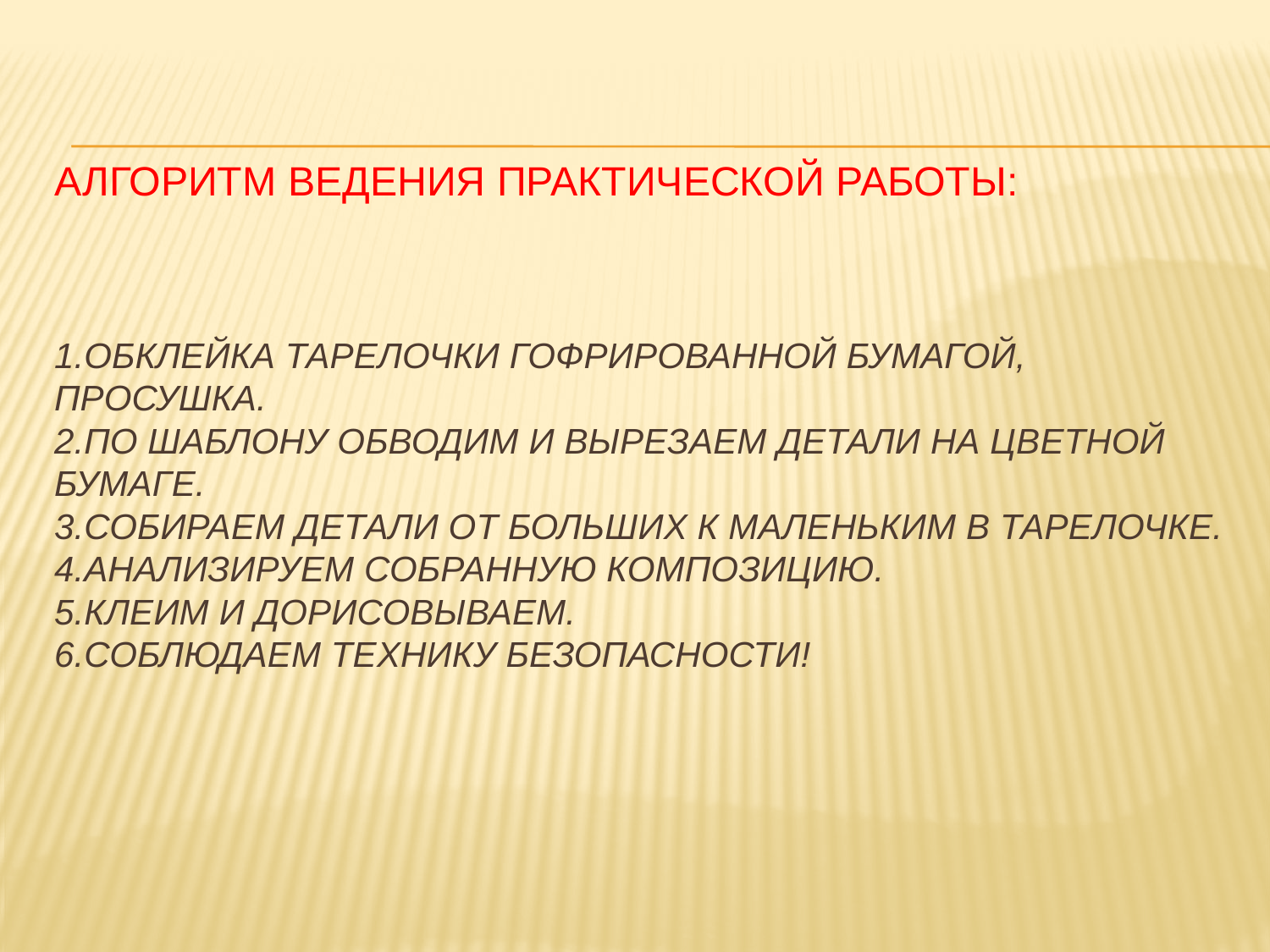

# Алгоритм ведения практической работы: 1.Обклейка тарелочки гофрированной бумагой, просушка. 2.По шаблону обводим и вырезаем детали на цветной бумаге. 3.Собираем детали от больших к маленьким в тарелочке. 4.Анализируем собранную композицию. 5.Клеим и дорисовываем. 6.Соблюдаем технику безопасности!